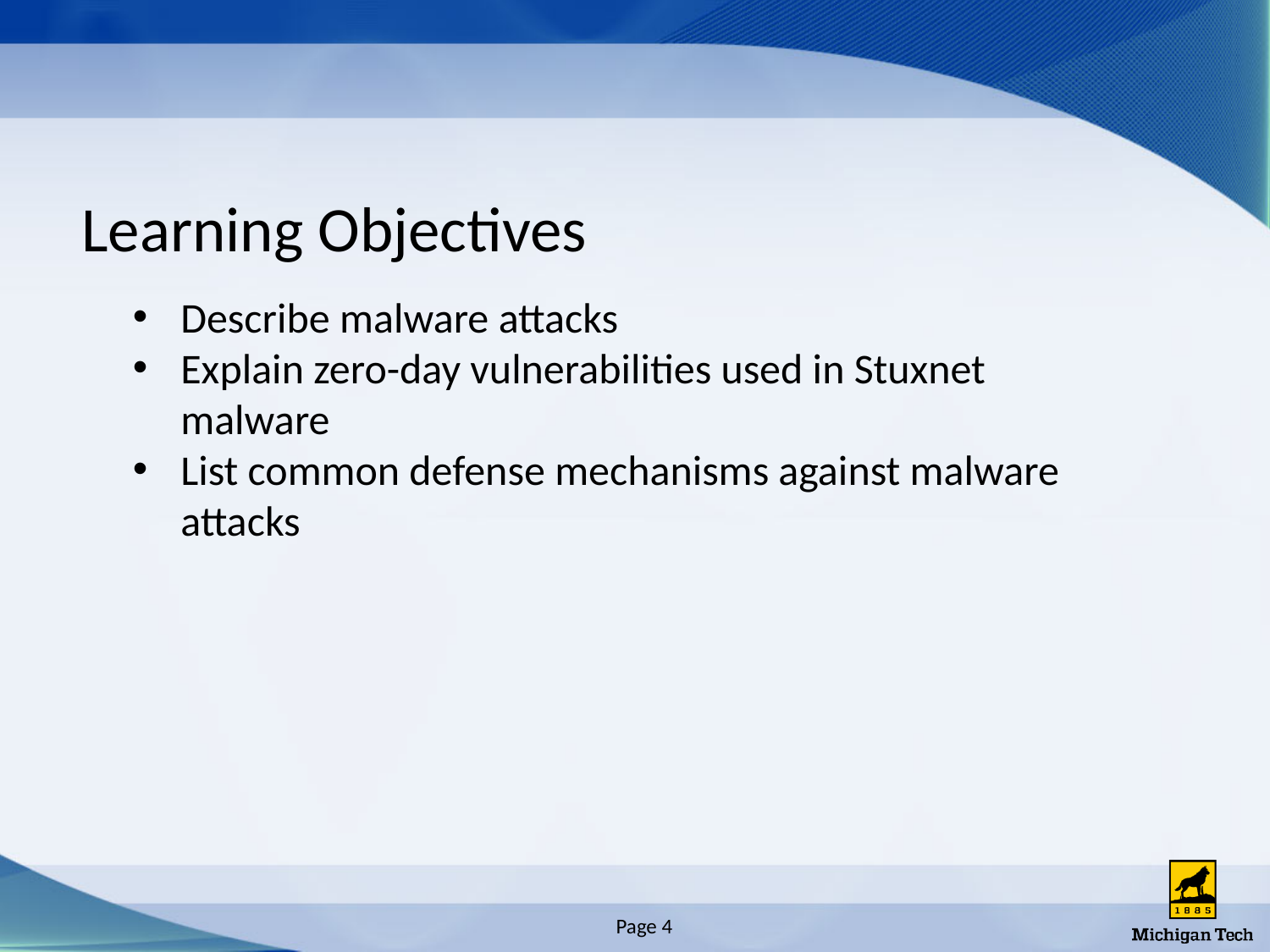

# Learning Objectives
Describe malware attacks
Explain zero-day vulnerabilities used in Stuxnet malware
List common defense mechanisms against malware attacks